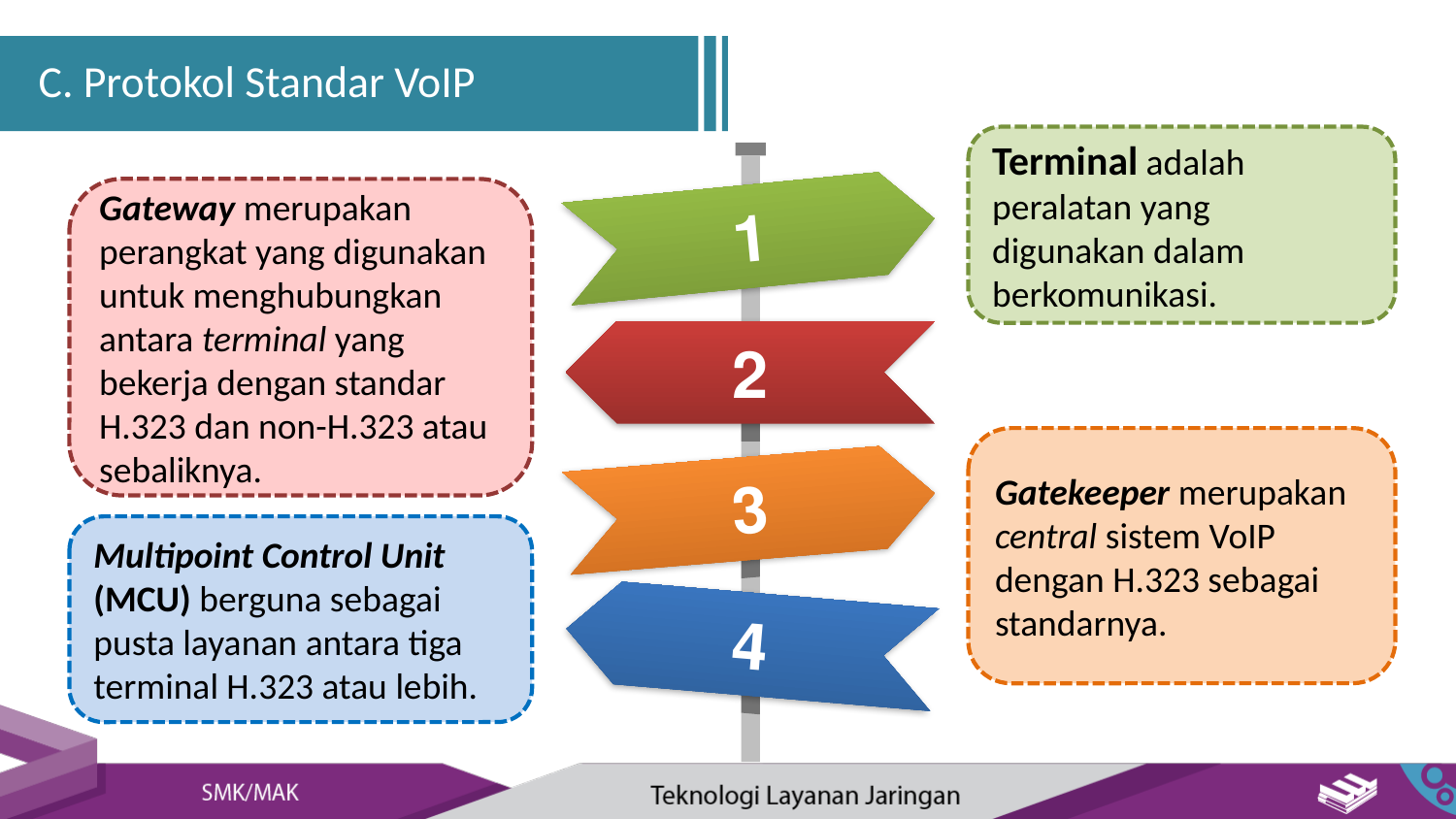

C. Protokol Standar VoIP
Terminal adalah peralatan yang digunakan dalam berkomunikasi.

Gateway merupakan perangkat yang digunakan untuk menghubungkan antara terminal yang bekerja dengan standar H.323 dan non-H.323 atau sebaliknya.
1
2

Gatekeeper merupakan central sistem VoIP dengan H.323 sebagai standarnya.
3

Multipoint Control Unit (MCU) berguna sebagai pusta layanan antara tiga terminal H.323 atau lebih.
4